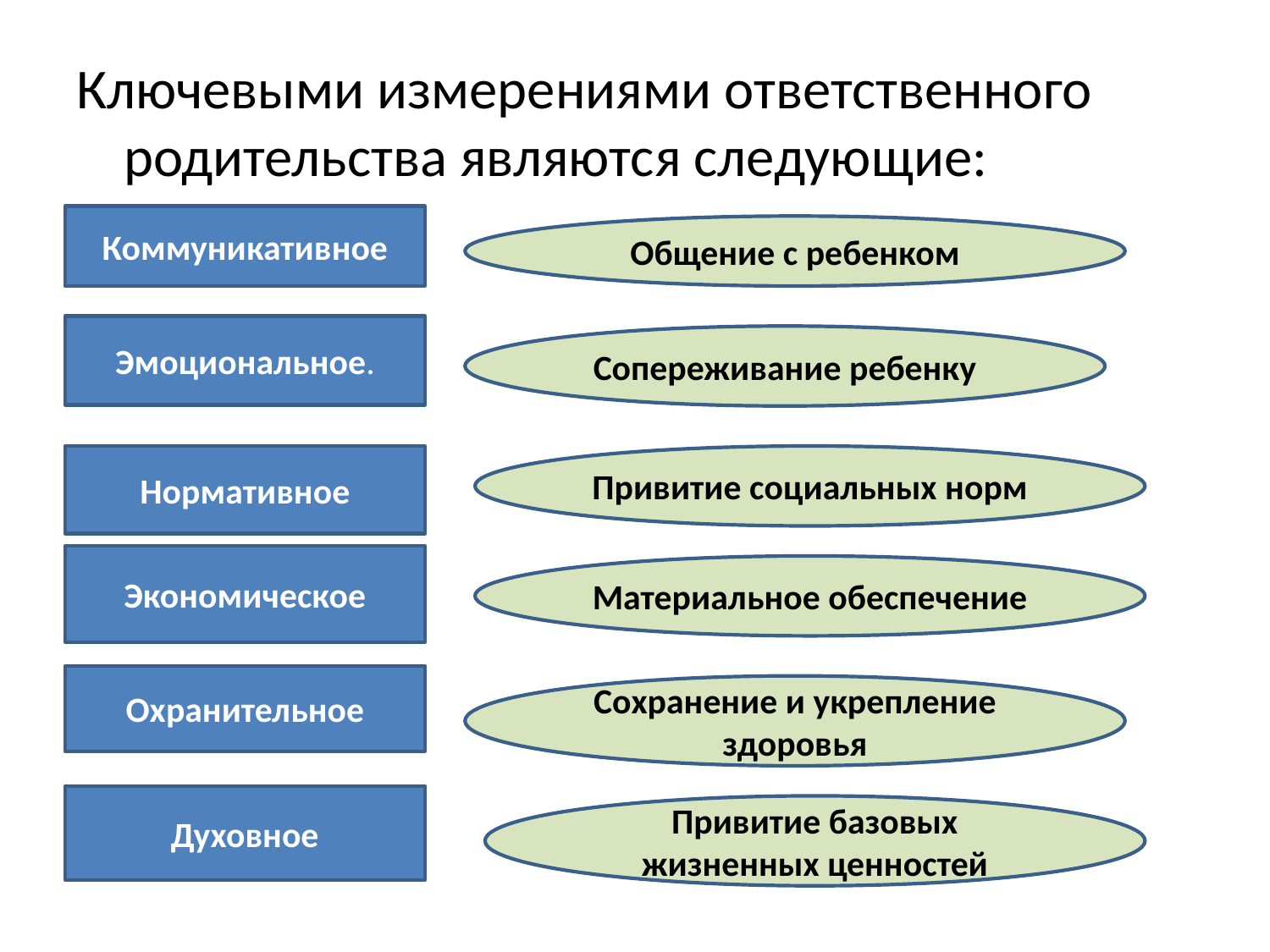

Ключевыми измерениями ответственного родительства являются следующие:

Коммуникативное
Общение с ребенком
Эмоциональное.
Сопереживание ребенку
Нормативное
Привитие социальных норм
Экономическое
Материальное обеспечение
Охранительное
Сохранение и укрепление здоровья
Духовное
Привитие базовых жизненных ценностей